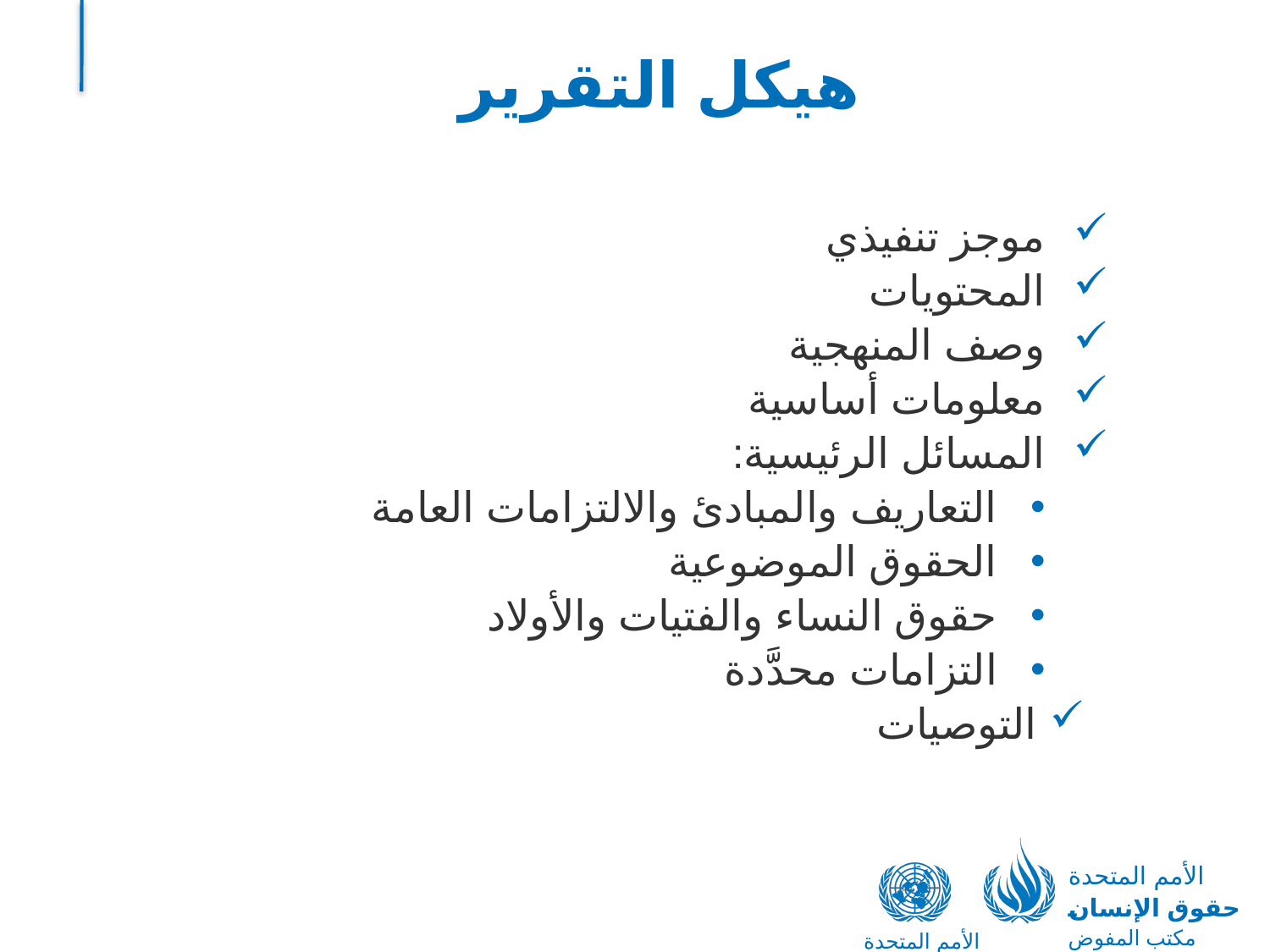

# هيكل التقرير

موجز تنفيذي
المحتويات
وصف المنهجية
معلومات أساسية
المسائل الرئيسية:
التعاريف والمبادئ والالتزامات العامة
الحقوق الموضوعية
حقوق النساء والفتيات والأولاد
التزامات محدَّدة
التوصيات
الأمم المتحدة
حقوق الإنسان
مكتب المفوض السامي
الأمم المتحدة